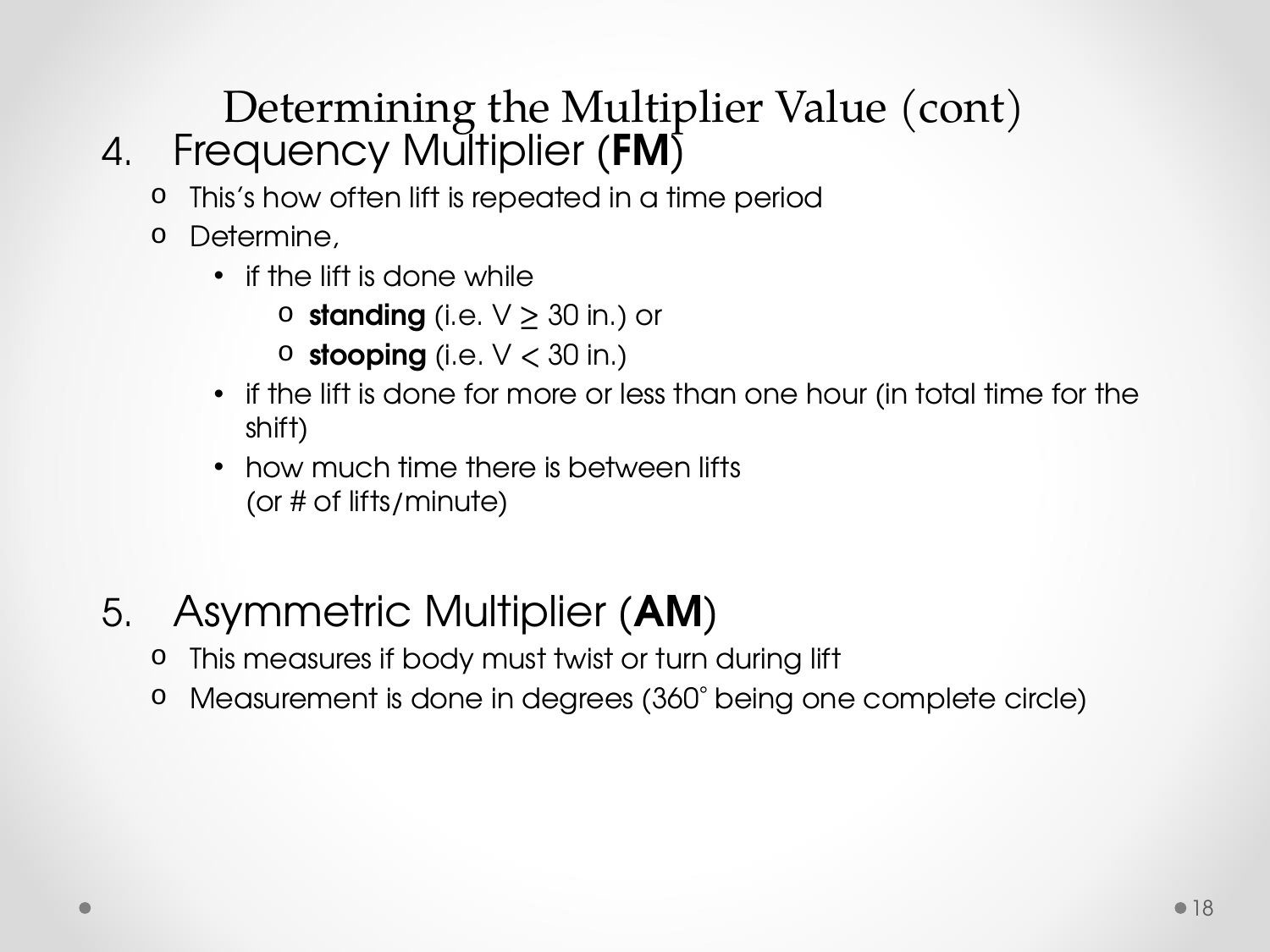

# Determining the Multiplier Value (cont)

Frequency Multiplier (FM)
This’s how often lift is repeated in a time period
Determine,
if the lift is done while
standing (i.e. V ≥ 30 in.) or
stooping (i.e. V < 30 in.)
if the lift is done for more or less than one hour (in total time for the shift)
how much time there is between lifts
(or # of lifts/minute)

Asymmetric Multiplier (AM)
This measures if body must twist or turn during lift
Measurement is done in degrees (360° being one complete circle)
18